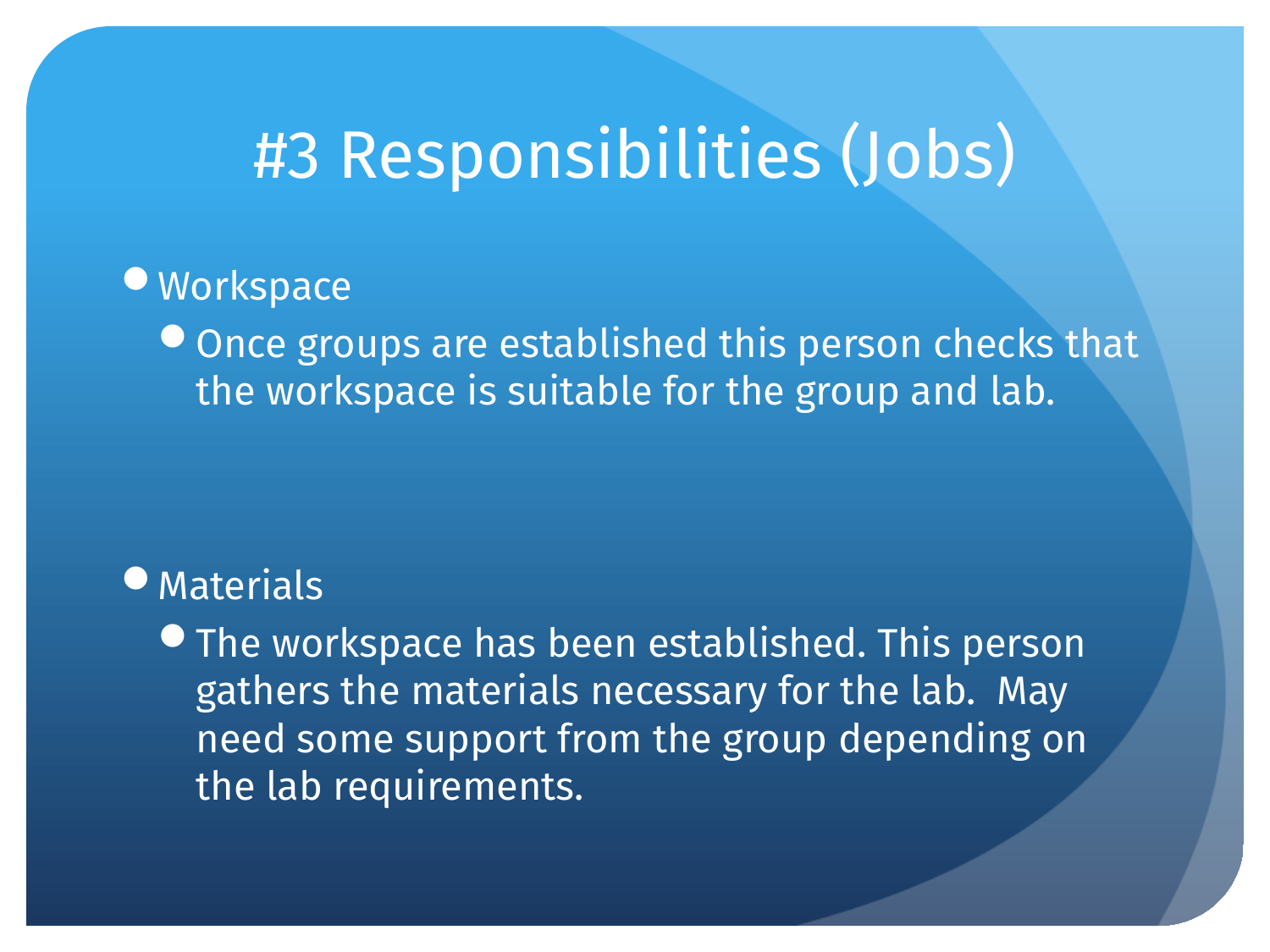

# #3 Responsibilities (Jobs)
Workspace
Once groups are established this person checks that the workspace is suitable for the group and lab.

Materials
The workspace has been established. This person gathers the materials necessary for the lab.  May need some support from the group depending on the lab requirements.